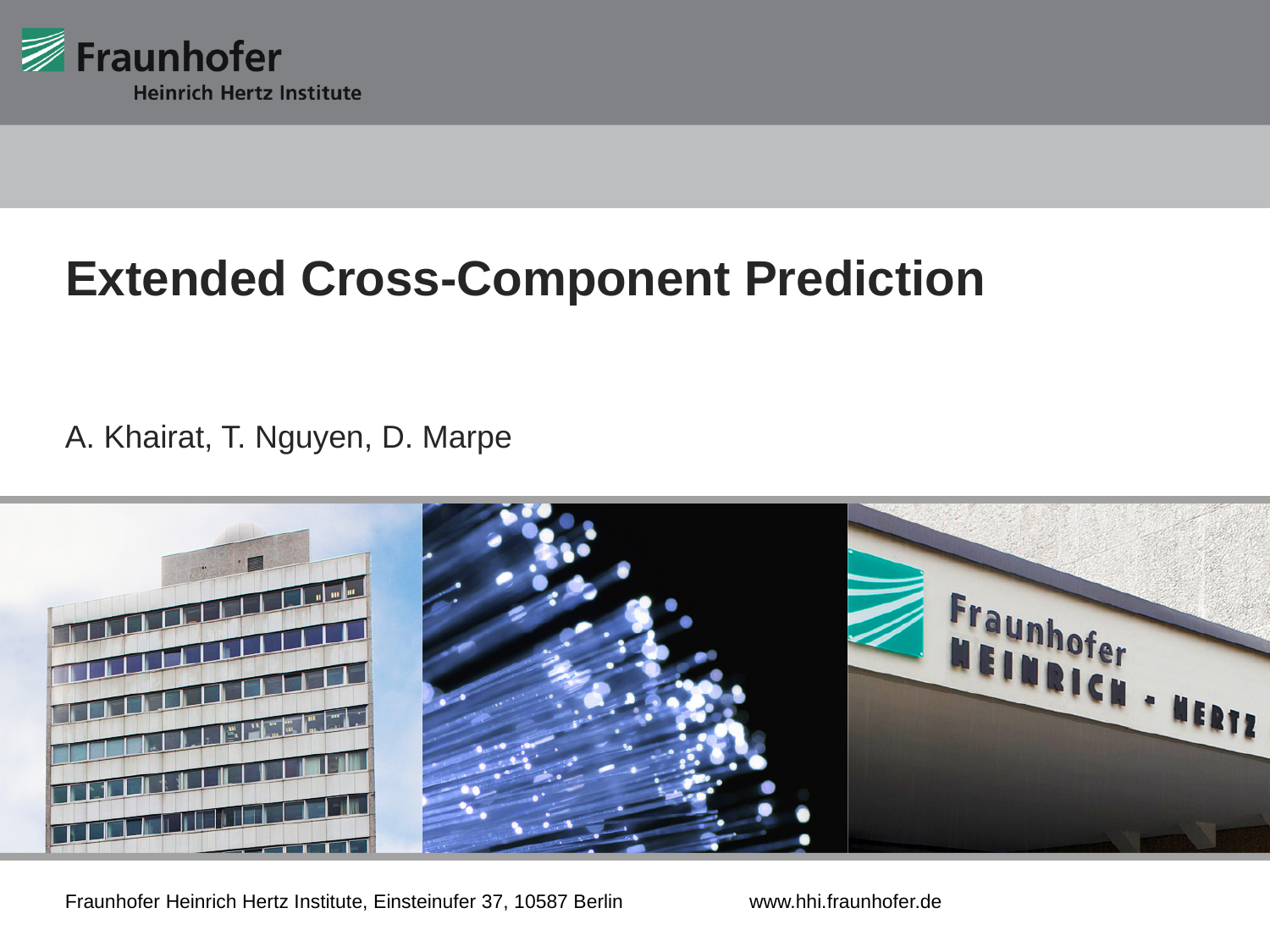

Extended Cross-Component Prediction
A. Khairat, T. Nguyen, D. Marpe